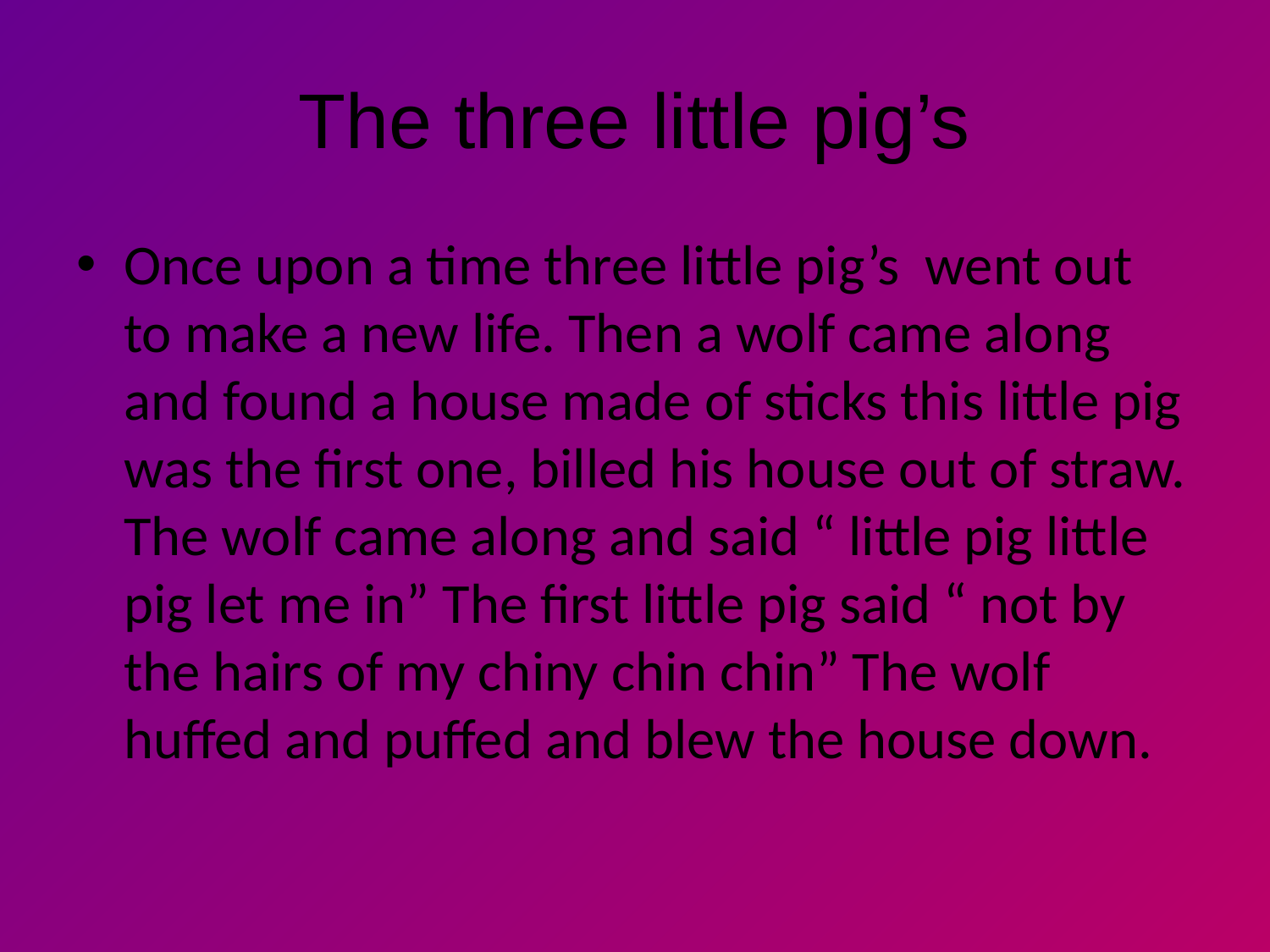

# The three little pig’s
Once upon a time three little pig’s  went out to make a new life. Then a wolf came along and found a house made of sticks this little pig was the first one, billed his house out of straw. The wolf came along and said “ little pig little pig let me in” The first little pig said “ not by the hairs of my chiny chin chin” The wolf huffed and puffed and blew the house down.